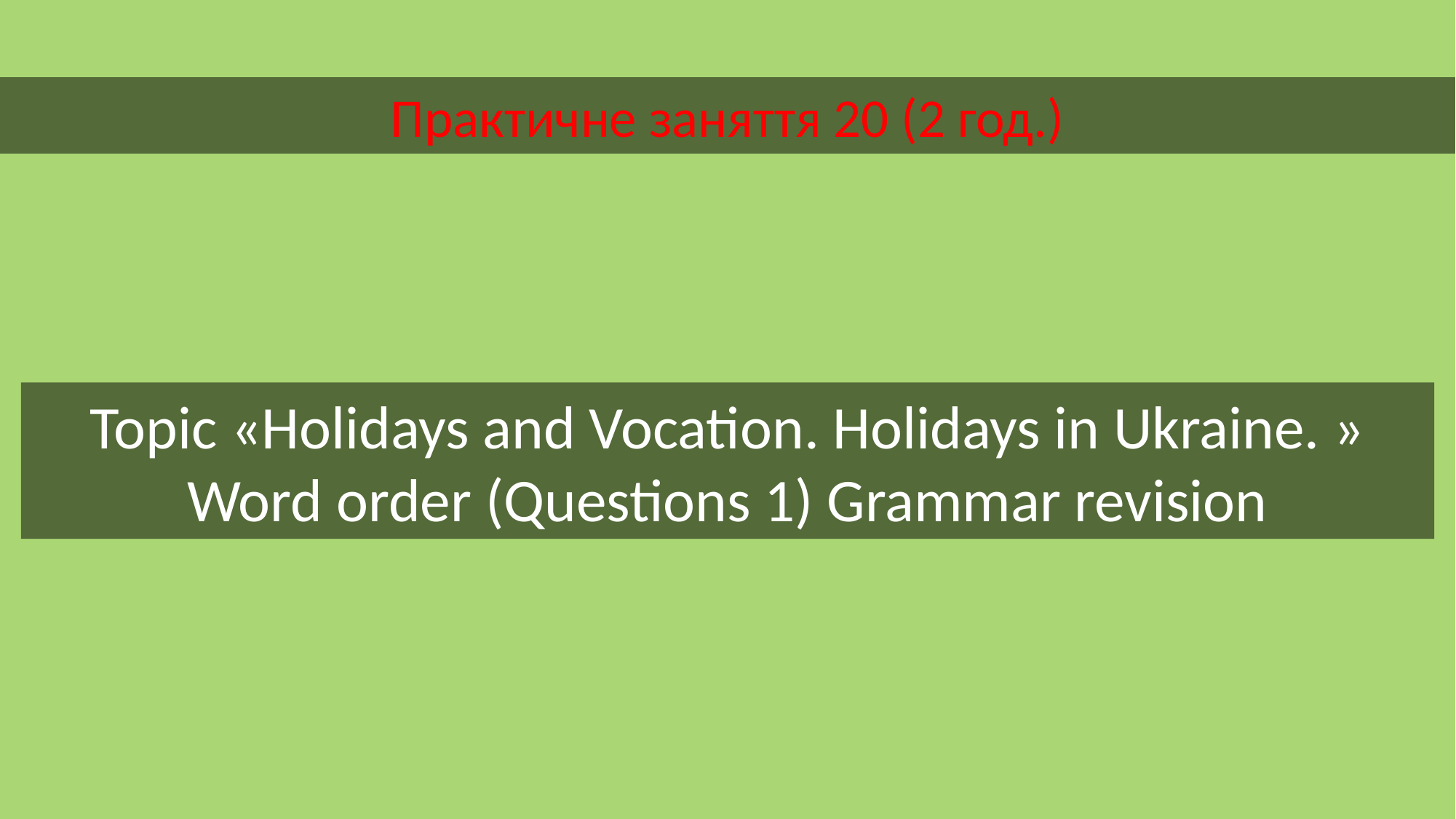

Практичне заняття 20 (2 год.)
Topic «Holidays and Vocation. Holidays in Ukraine. » Word order (Questions 1) Grammar revision